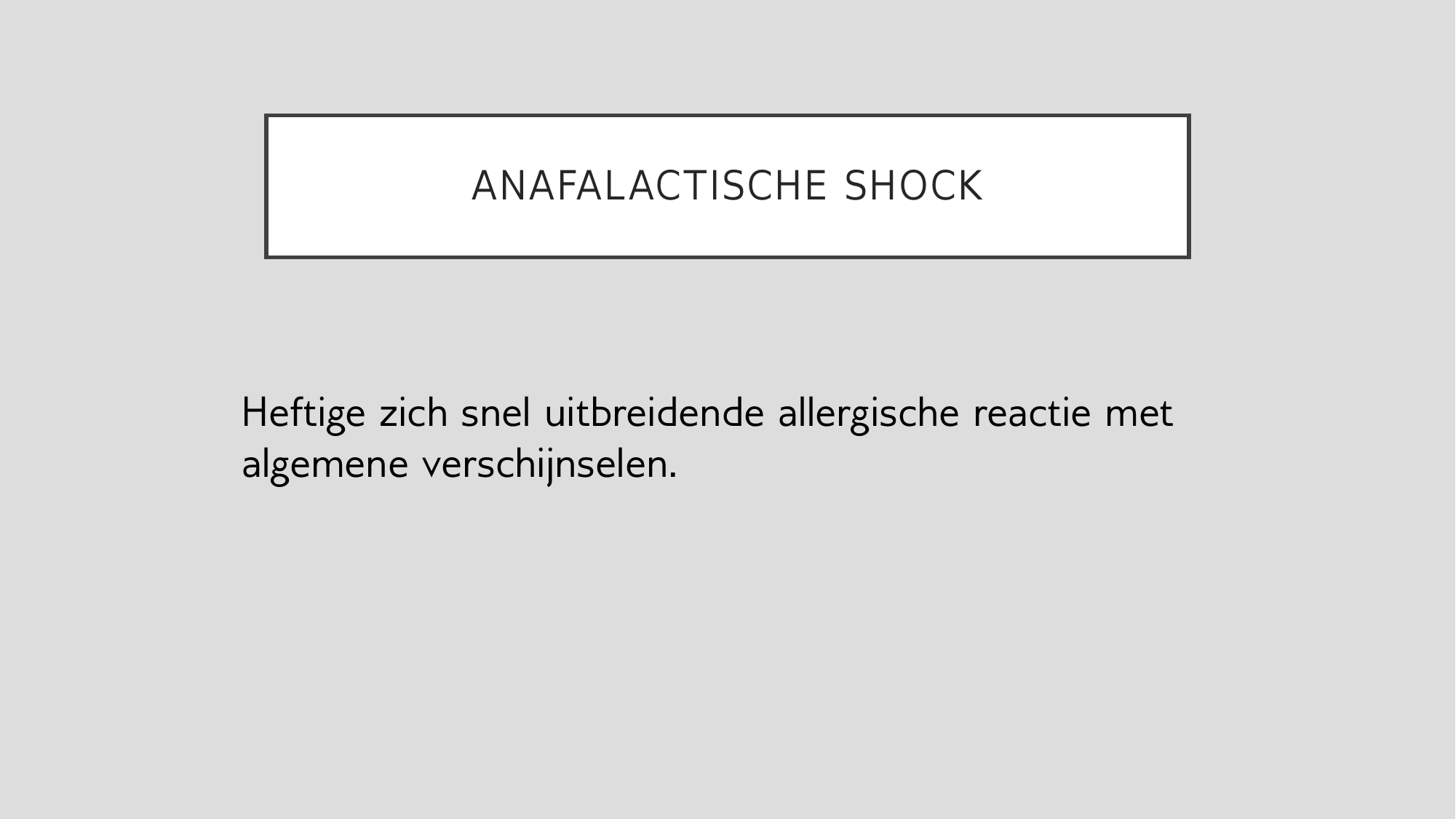

# Anafalactische shock
Heftige zich snel uitbreidende allergische reactie met
algemene verschijnselen.